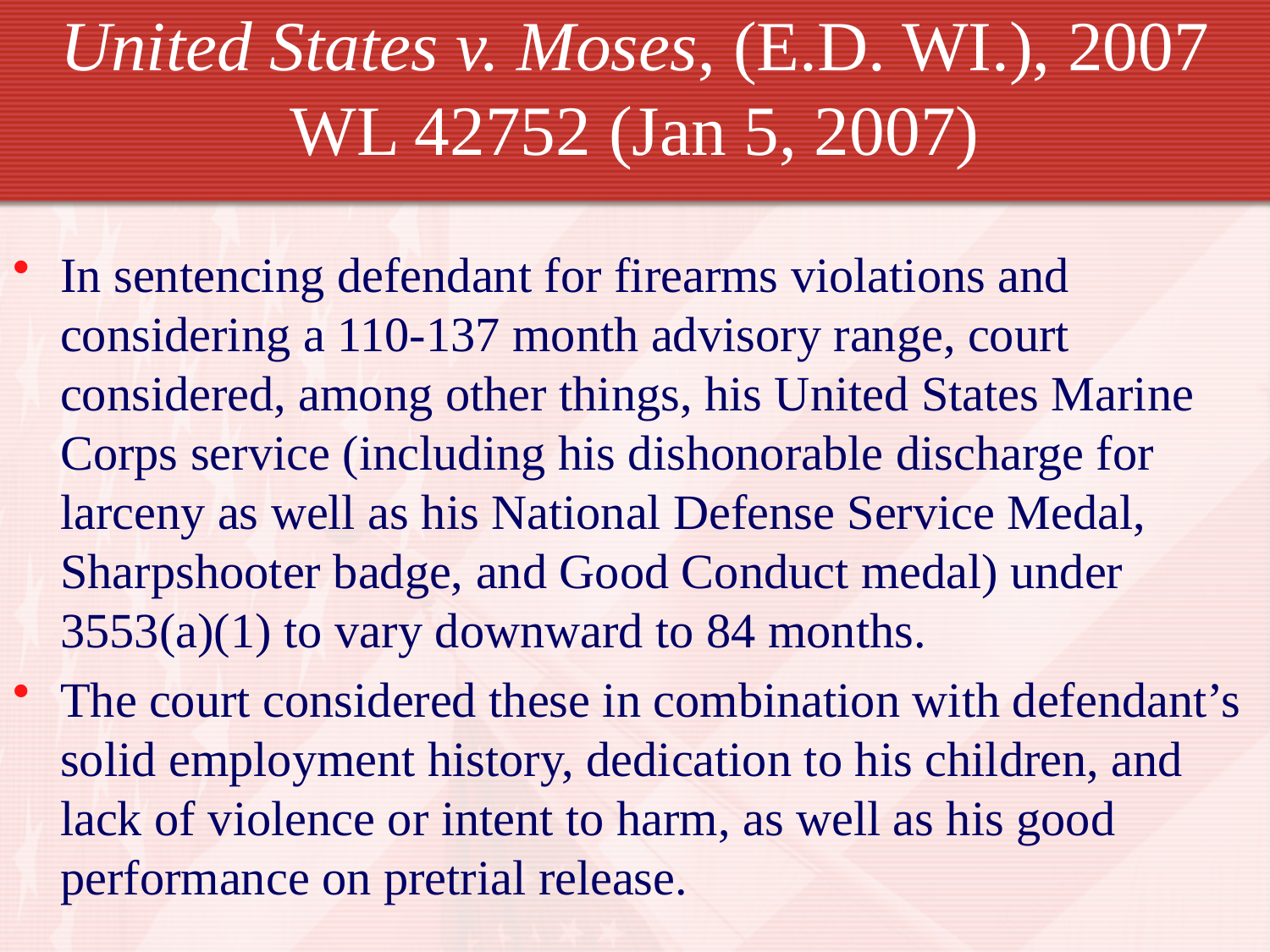

# United States v. Moses, (E.D. WI.), 2007 WL 42752 (Jan 5, 2007)
In sentencing defendant for firearms violations and considering a 110-137 month advisory range, court considered, among other things, his United States Marine Corps service (including his dishonorable discharge for larceny as well as his National Defense Service Medal, Sharpshooter badge, and Good Conduct medal) under 3553(a)(1) to vary downward to 84 months.
The court considered these in combination with defendant’s solid employment history, dedication to his children, and lack of violence or intent to harm, as well as his good performance on pretrial release.